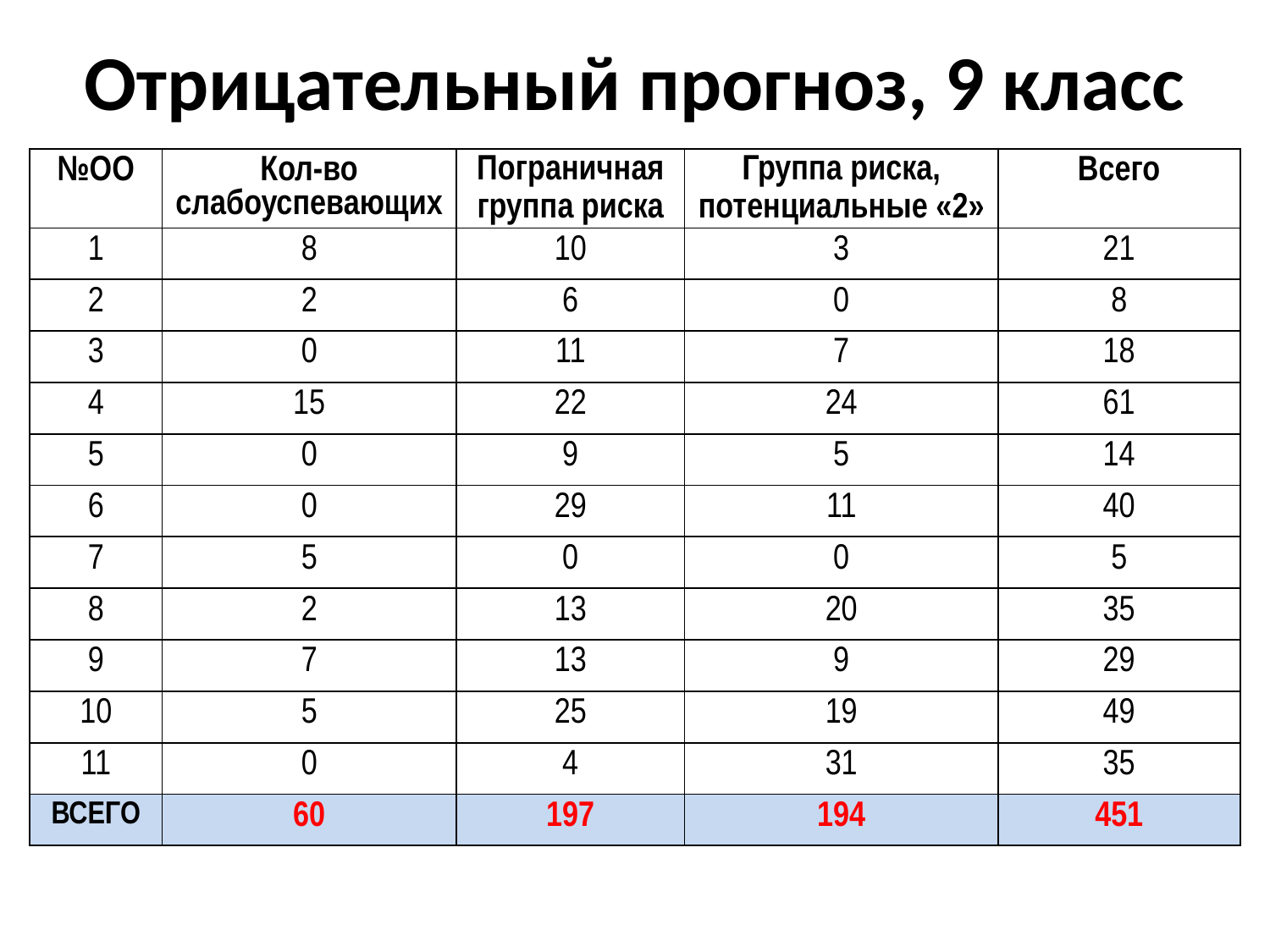

# Отрицательный прогноз, 9 класс
| №ОО | Кол-во слабоуспевающих | Пограничная группа риска | Группа риска, потенциальные «2» | Всего |
| --- | --- | --- | --- | --- |
| 1 | 8 | 10 | 3 | 21 |
| 2 | 2 | 6 | 0 | 8 |
| 3 | 0 | 11 | 7 | 18 |
| 4 | 15 | 22 | 24 | 61 |
| 5 | 0 | 9 | 5 | 14 |
| 6 | 0 | 29 | 11 | 40 |
| 7 | 5 | 0 | 0 | 5 |
| 8 | 2 | 13 | 20 | 35 |
| 9 | 7 | 13 | 9 | 29 |
| 10 | 5 | 25 | 19 | 49 |
| 11 | 0 | 4 | 31 | 35 |
| ВСЕГО | 60 | 197 | 194 | 451 |